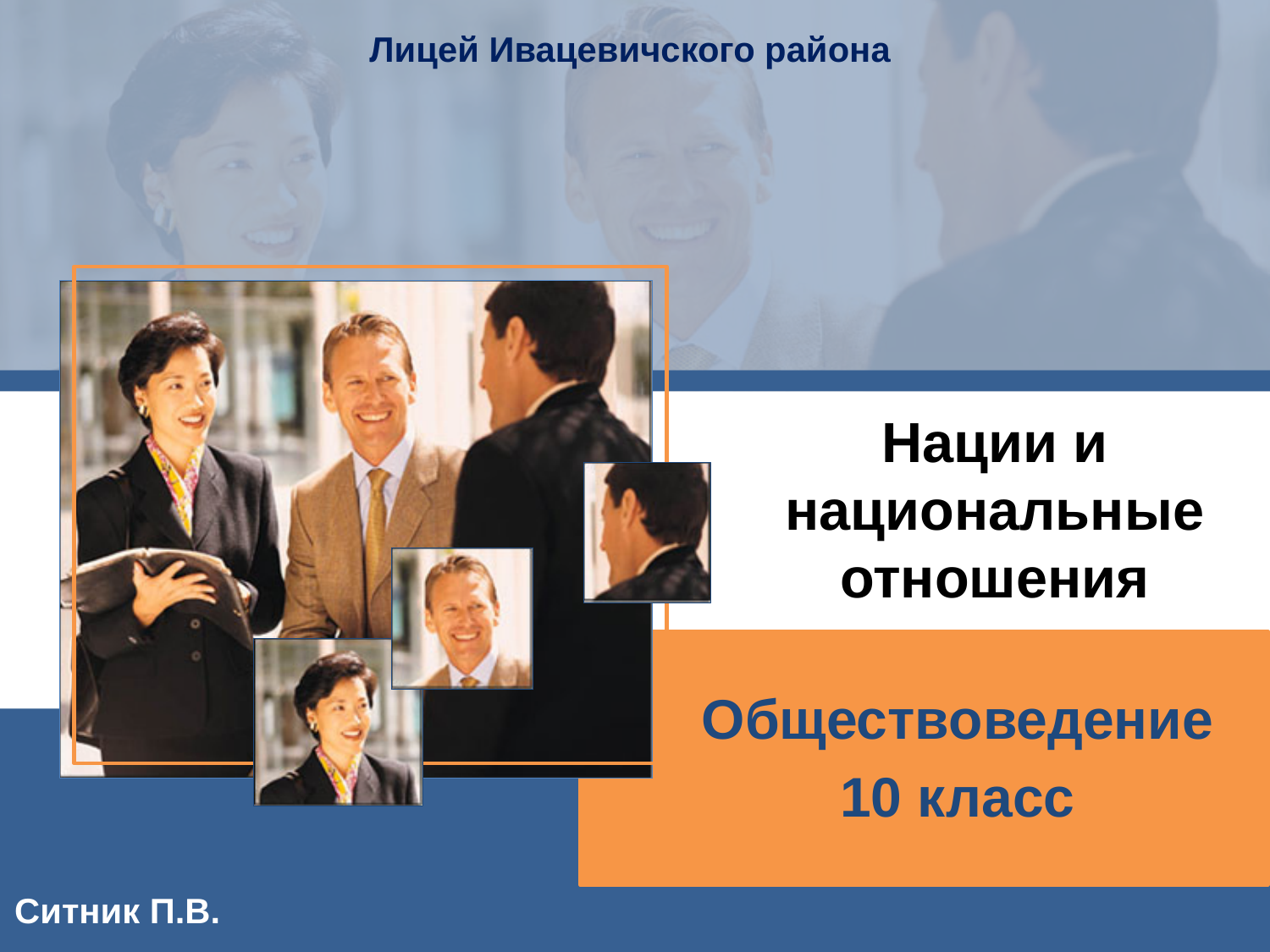

Лицей Ивацевичского района
# Нации и национальные отношения
Обществоведение
10 класс
Ситник П.В.